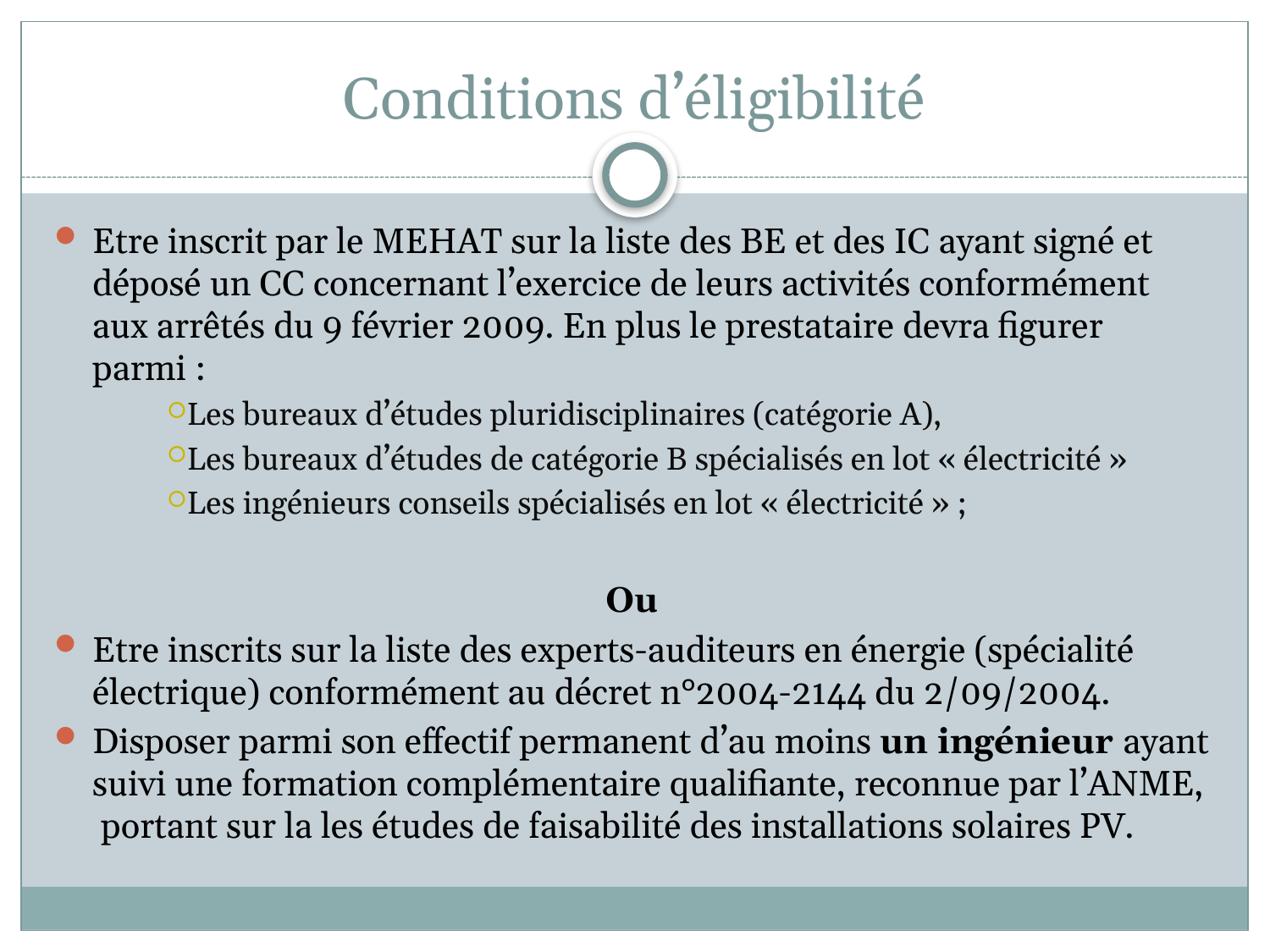

# Conditions d’éligibilité
Etre inscrit par le MEHAT sur la liste des BE et des IC ayant signé et déposé un CC concernant l’exercice de leurs activités conformément aux arrêtés du 9 février 2009. En plus le prestataire devra figurer parmi :
Les bureaux d’études pluridisciplinaires (catégorie A),
Les bureaux d’études de catégorie B spécialisés en lot « électricité »
Les ingénieurs conseils spécialisés en lot « électricité » ;

Ou
Etre inscrits sur la liste des experts-auditeurs en énergie (spécialité électrique) conformément au décret n°2004-2144 du 2/09/2004.
Disposer parmi son effectif permanent d’au moins un ingénieur ayant suivi une formation complémentaire qualifiante, reconnue par l’ANME,  portant sur la les études de faisabilité des installations solaires PV.